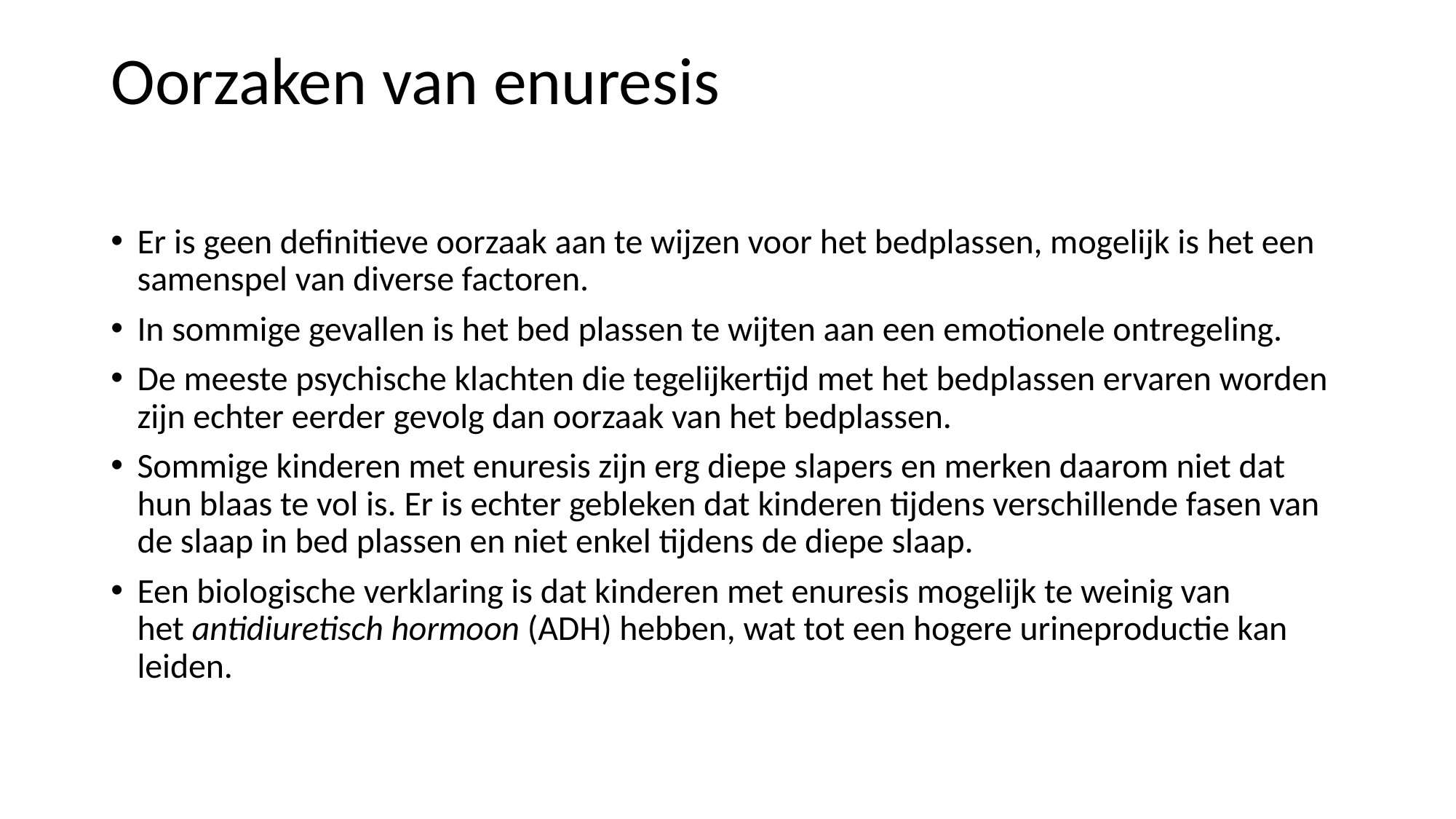

# Oorzaken van enuresis
Er is geen definitieve oorzaak aan te wijzen voor het bedplassen, mogelijk is het een samenspel van diverse factoren.
In sommige gevallen is het bed plassen te wijten aan een emotionele ontregeling.
De meeste psychische klachten die tegelijkertijd met het bedplassen ervaren worden zijn echter eerder gevolg dan oorzaak van het bedplassen.
Sommige kinderen met enuresis zijn erg diepe slapers en merken daarom niet dat hun blaas te vol is. Er is echter gebleken dat kinderen tijdens verschillende fasen van de slaap in bed plassen en niet enkel tijdens de diepe slaap.
Een biologische verklaring is dat kinderen met enuresis mogelijk te weinig van het antidiuretisch hormoon (ADH) hebben, wat tot een hogere urineproductie kan leiden.